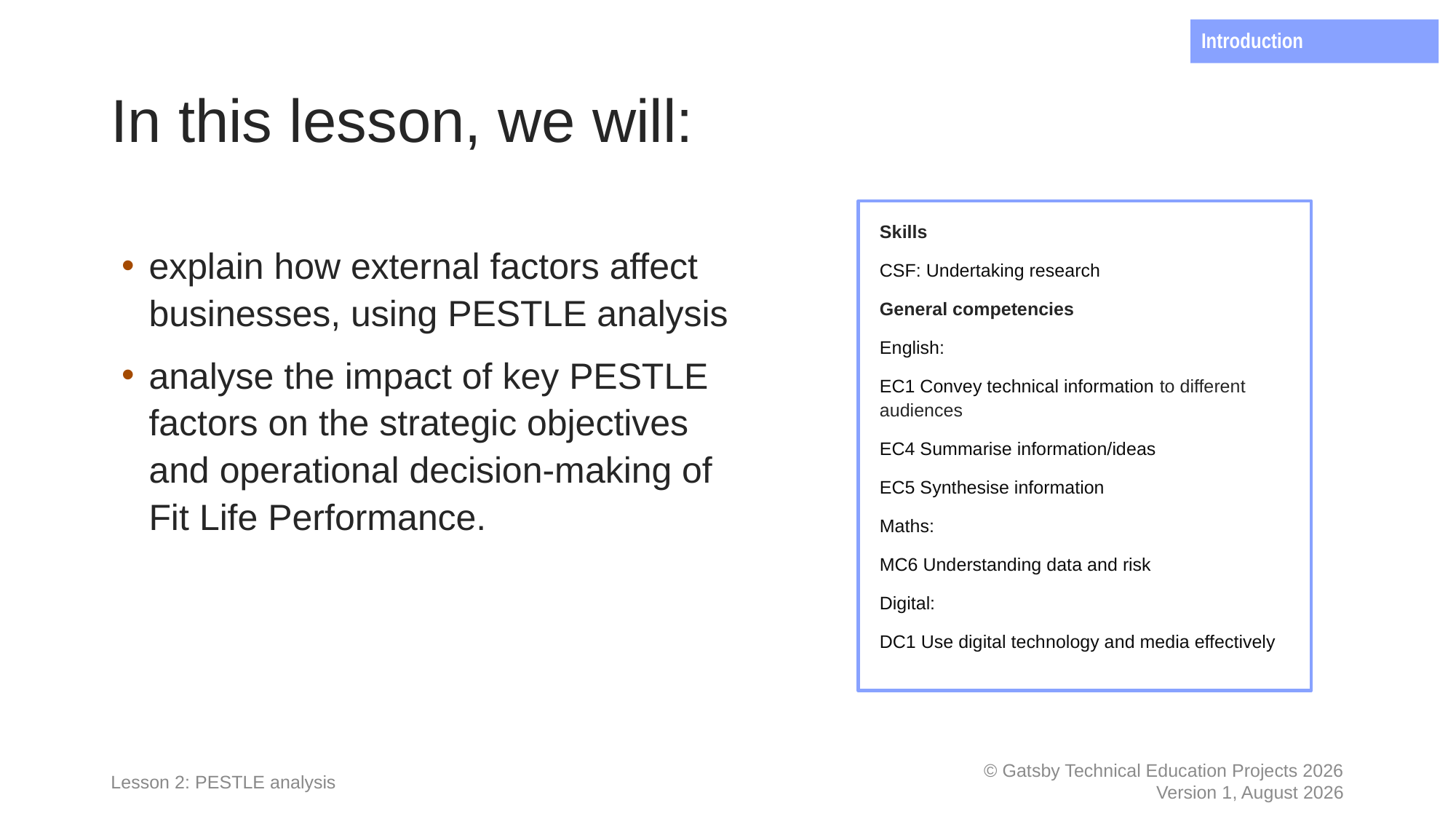

Introduction
# In this lesson, we will:
Skills
CSF: Undertaking research
General competencies
English:
EC1 Convey technical information to different audiences
EC4 Summarise information/ideas
EC5 Synthesise information
Maths:
MC6 Understanding data and risk
Digital:
DC1 Use digital technology and media effectively
explain how external factors affect businesses, using PESTLE analysis
analyse the impact of key PESTLE factors on the strategic objectives and operational decision-making of Fit Life Performance.
Lesson 2: PESTLE analysis